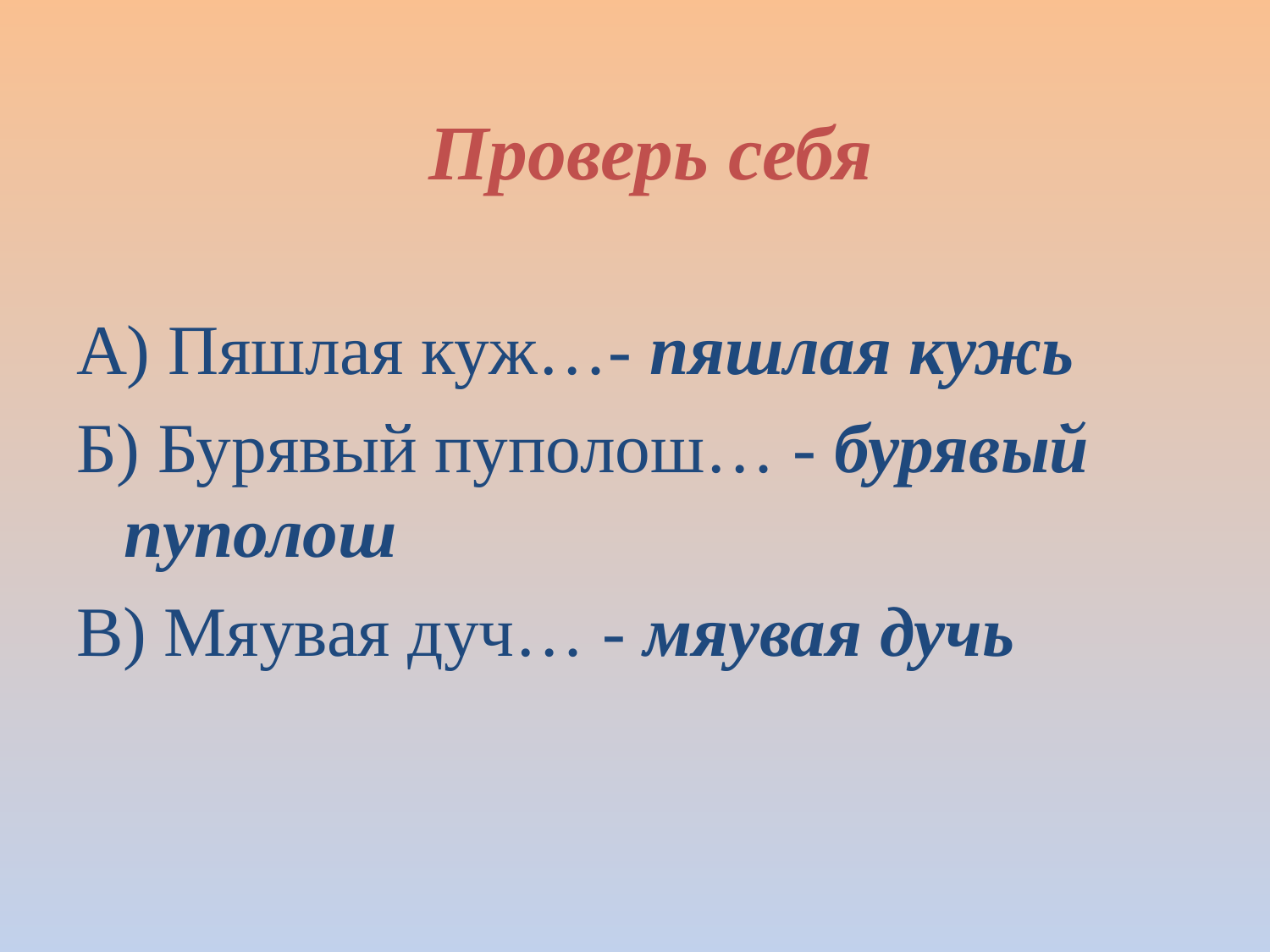

# Проверь себя
А) Пяшлая куж…- пяшлая кужь
Б) Бурявый пуполош… - бурявый пуполош
В) Мяувая дуч… - мяувая дучь